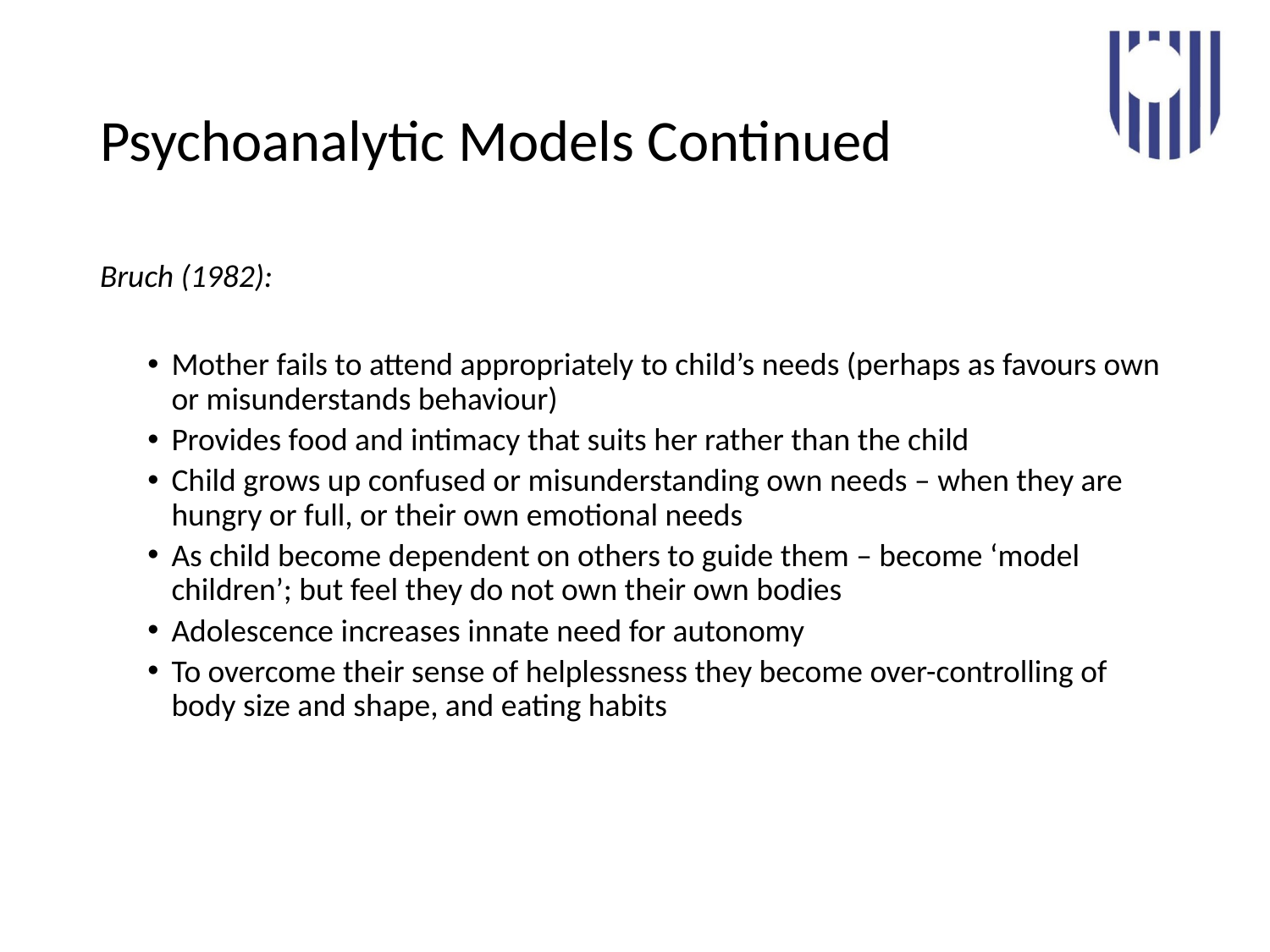

# Psychoanalytic Models Continued
Bruch (1982):

Mother fails to attend appropriately to child’s needs (perhaps as favours own or misunderstands behaviour)
Provides food and intimacy that suits her rather than the child
Child grows up confused or misunderstanding own needs – when they are hungry or full, or their own emotional needs
As child become dependent on others to guide them – become ‘model children’; but feel they do not own their own bodies
Adolescence increases innate need for autonomy
To overcome their sense of helplessness they become over-controlling of body size and shape, and eating habits